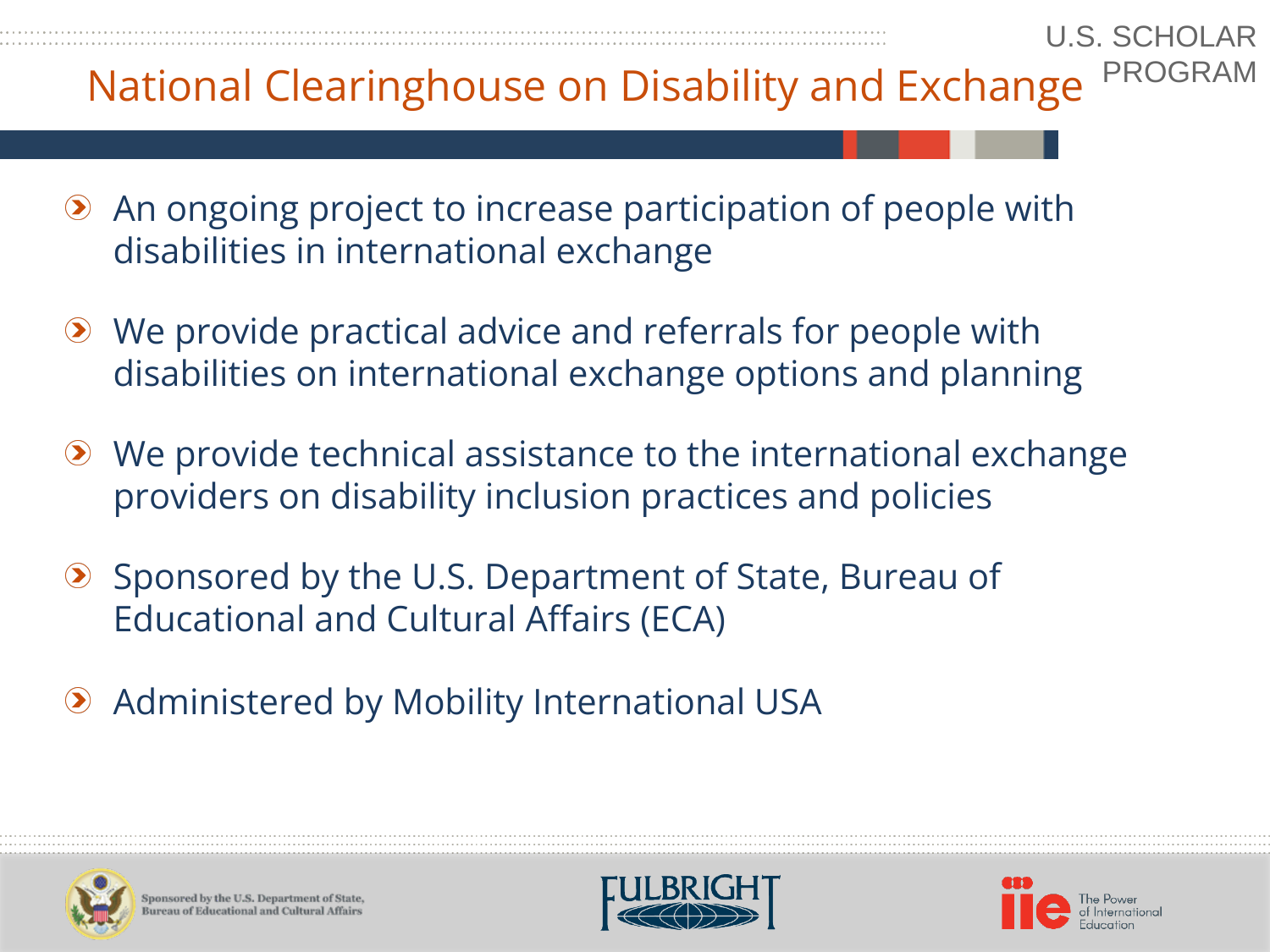

U.S. SCHOLAR PROGRAM
National Clearinghouse on Disability and Exchange
An ongoing project to increase participation of people with disabilities in international exchange

We provide practical advice and referrals for people with disabilities on international exchange options and planning

We provide technical assistance to the international exchange providers on disability inclusion practices and policies

Sponsored by the U.S. Department of State, Bureau of Educational and Cultural Affairs (ECA)

Administered by Mobility International USA